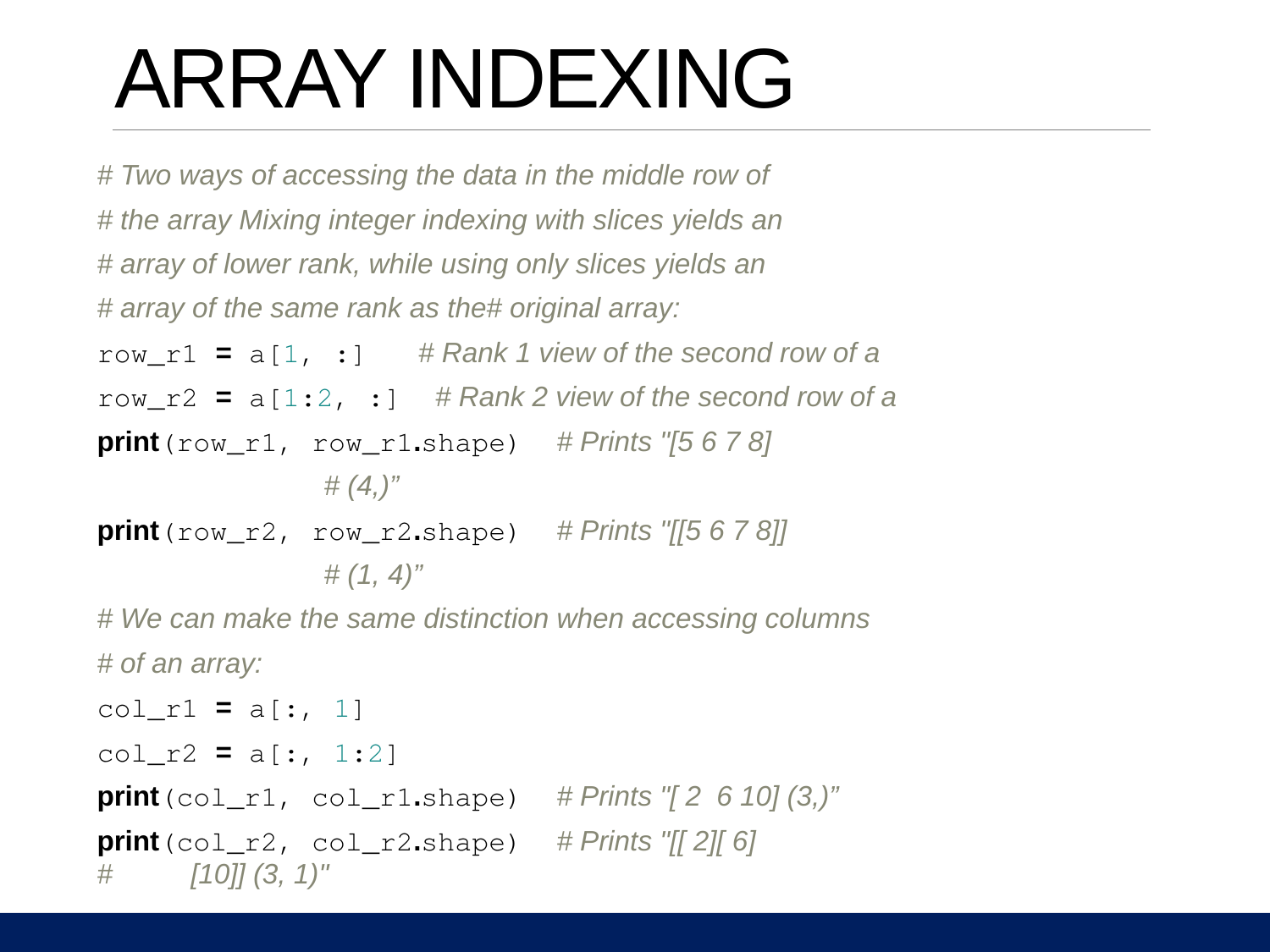

# ARRAY INDEXING

# Two ways of accessing the data in the middle row of
# the array Mixing integer indexing with slices yields an
# array of lower rank, while using only slices yields an
# array of the same rank as the# original array:
row_r1 = a[1, :]   # Rank 1 view of the second row of a
row_r2 = a[1:2, :]  # Rank 2 view of the second row of a
print(row_r1, row_r1.shape)  # Prints "[5 6 7 8]
                             # (4,)”
print(row_r2, row_r2.shape)  # Prints "[[5 6 7 8]]
                             # (1, 4)”
# We can make the same distinction when accessing columns
# of an array:
col_r1 = a[:, 1]
col_r2 = a[:, 1:2]
print(col_r1, col_r1.shape)  # Prints "[ 2  6 10] (3,)”
print(col_r2, col_r2.shape)  # Prints "[[ 2][ 6]                             #          [10]] (3, 1)"